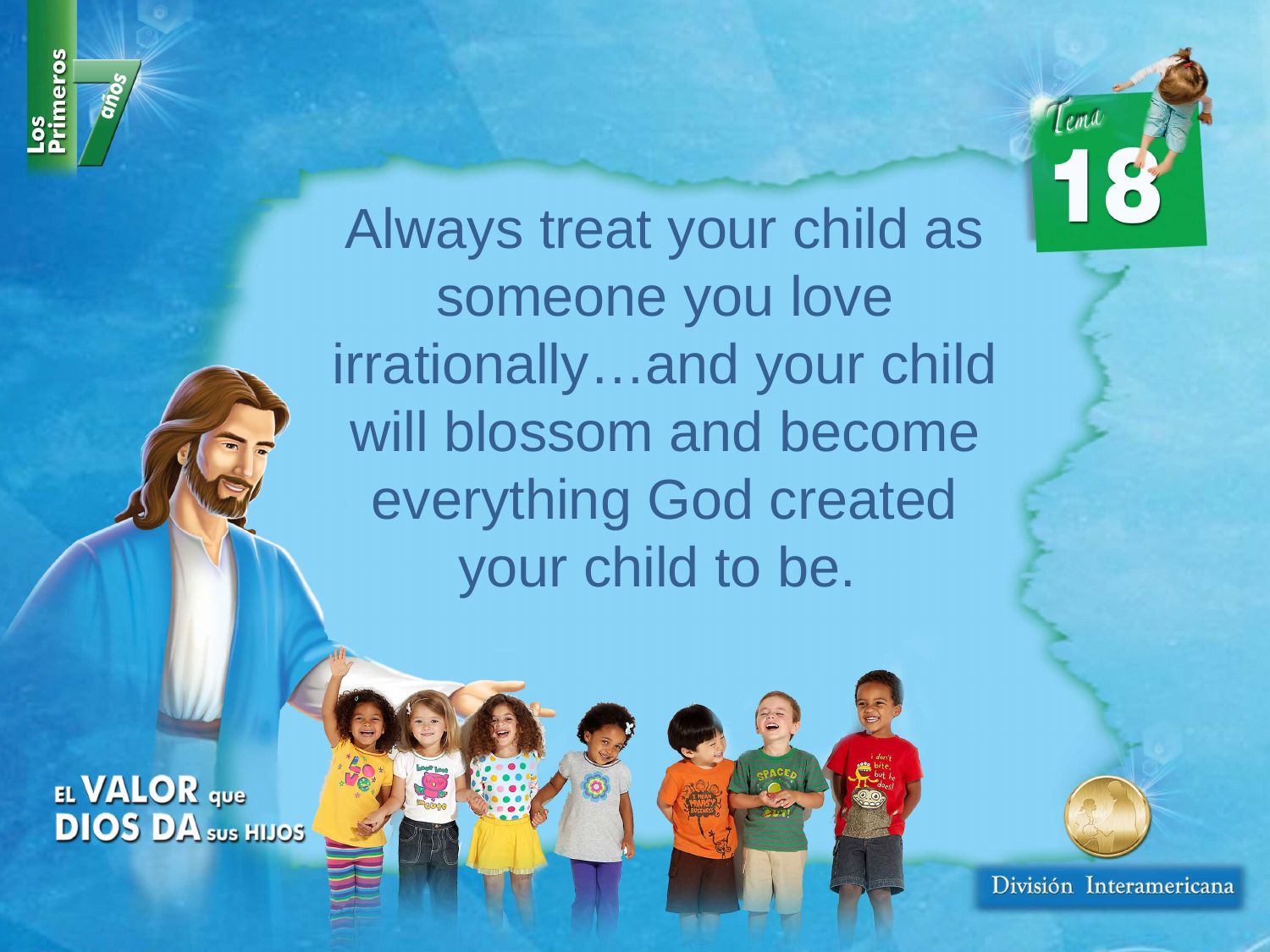

Always treat your child as someone you love irrationally…and your child will blossom and become everything God created your child to be.